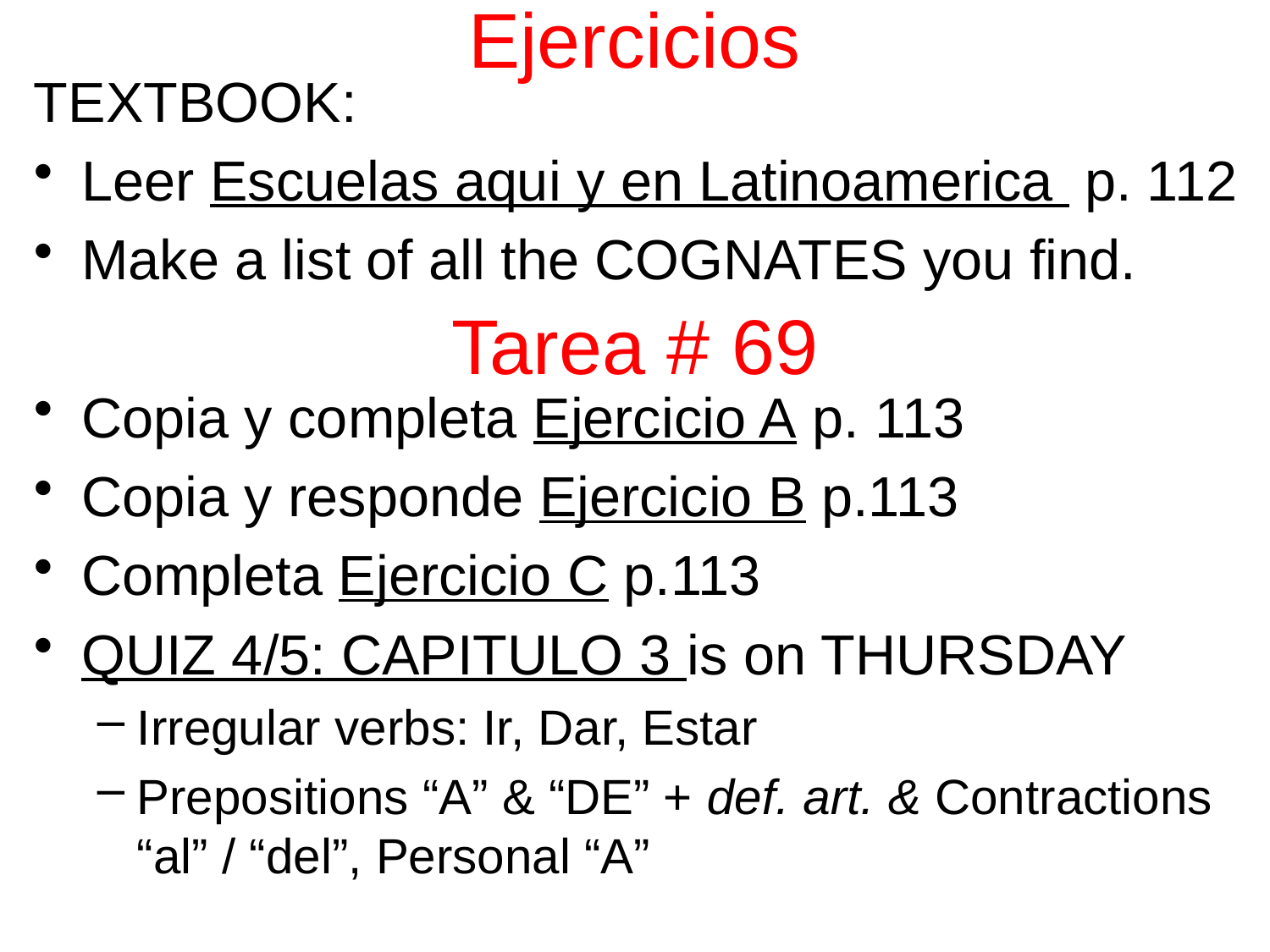

# Ejercicios
TEXTBOOK:
Leer Escuelas aqui y en Latinoamerica  p. 112
Make a list of all the COGNATES you find.

Copia y completa Ejercicio A p. 113
Copia y responde Ejercicio B p.113
Completa Ejercicio C p.113
QUIZ 4/5: CAPITULO 3 is on THURSDAY
Irregular verbs: Ir, Dar, Estar
Prepositions “A” & “DE” + def. art. & Contractions “al” / “del”, Personal “A”
Tarea # 69